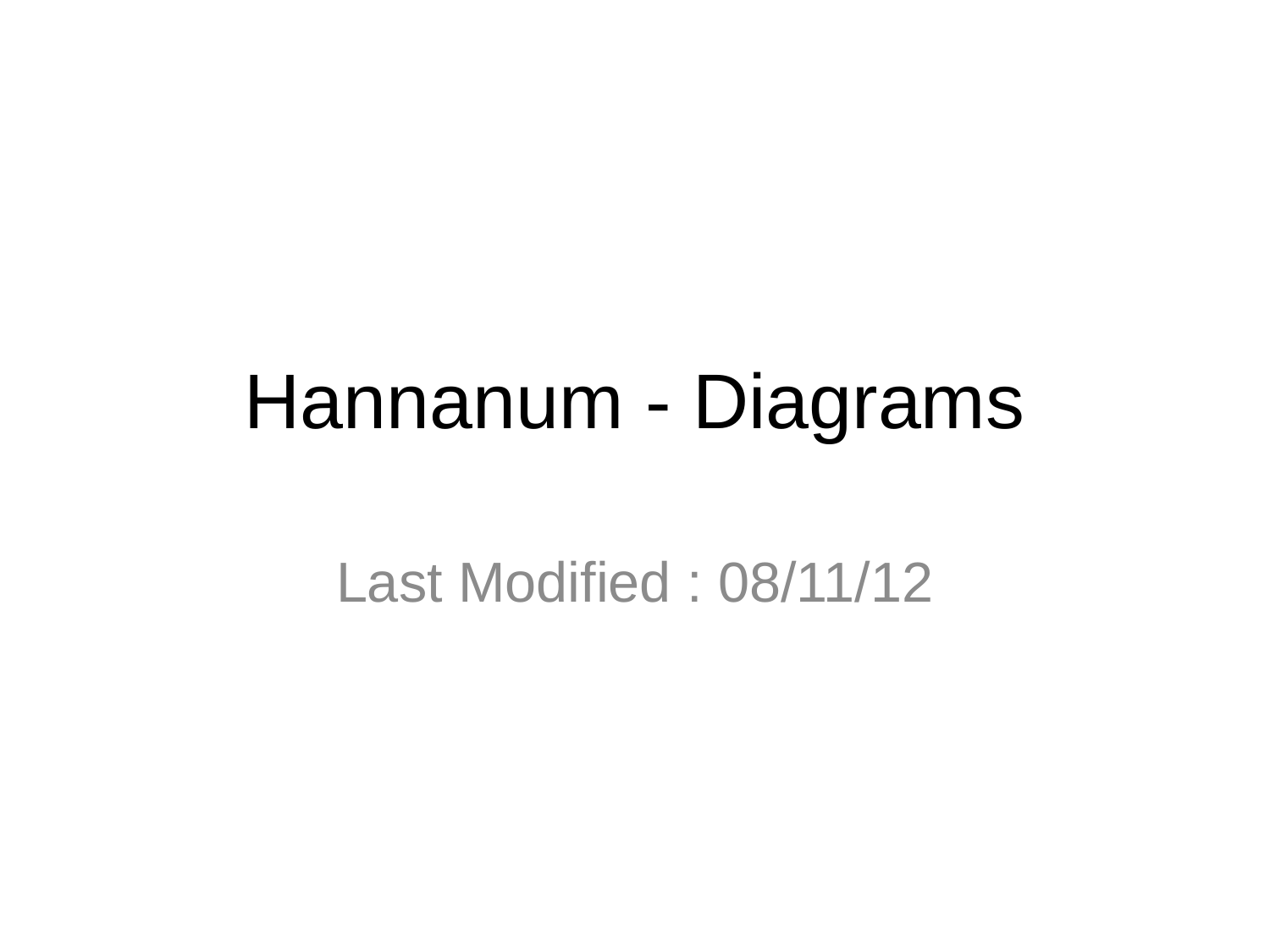

# Hannanum - Diagrams
Last Modified : 08/11/12